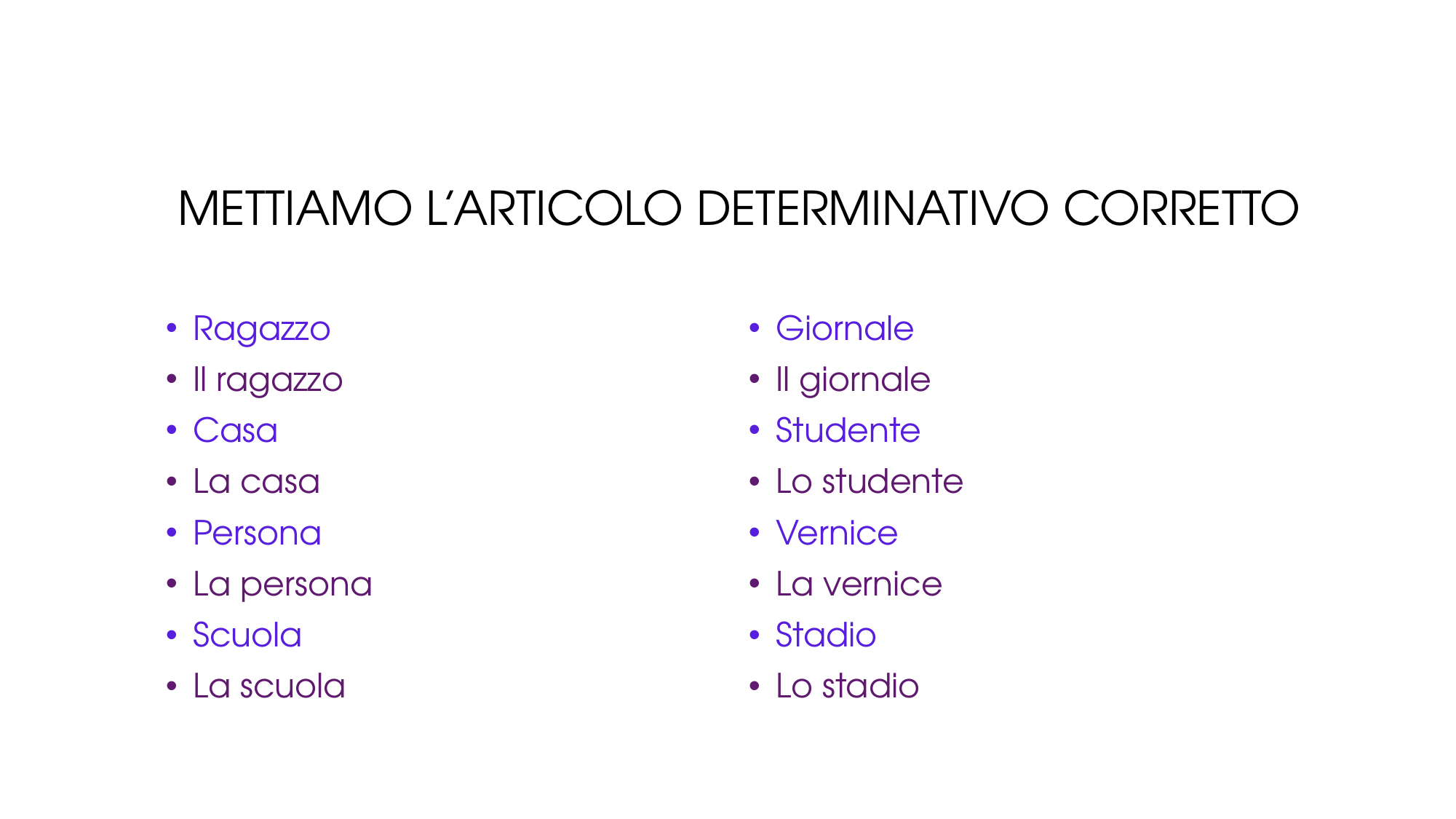

# Mettiamo l’articolo determinativo corretto
Ragazzo
Il ragazzo
Casa
La casa
Persona
La persona
Scuola
La scuola
Giornale
Il giornale
Studente
Lo studente
Vernice
La vernice
Stadio
Lo stadio